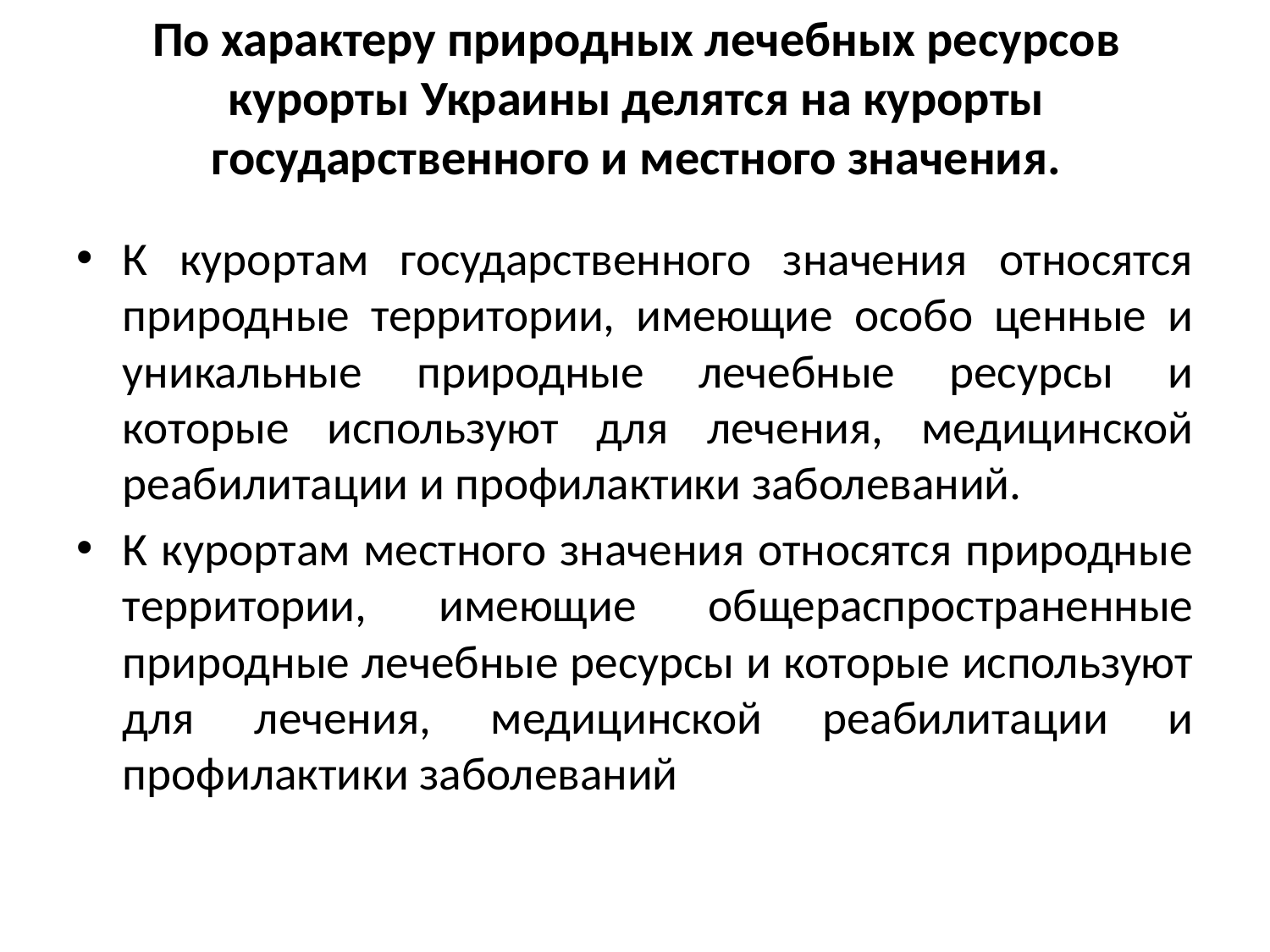

# По характеру природных лечебных ресурсов курорты Украины делятся на курорты государственного и местного значения.
К курортам государственного значения относятся природные территории, имеющие особо ценные и уникальные природные лечебные ресурсы и которые используют для лечения, медицинской реабилитации и профилактики заболеваний.
К курортам местного значения относятся природные территории, имеющие общераспространенные природные лечебные ресурсы и которые используют для лечения, медицинской реабилитации и профилактики заболеваний